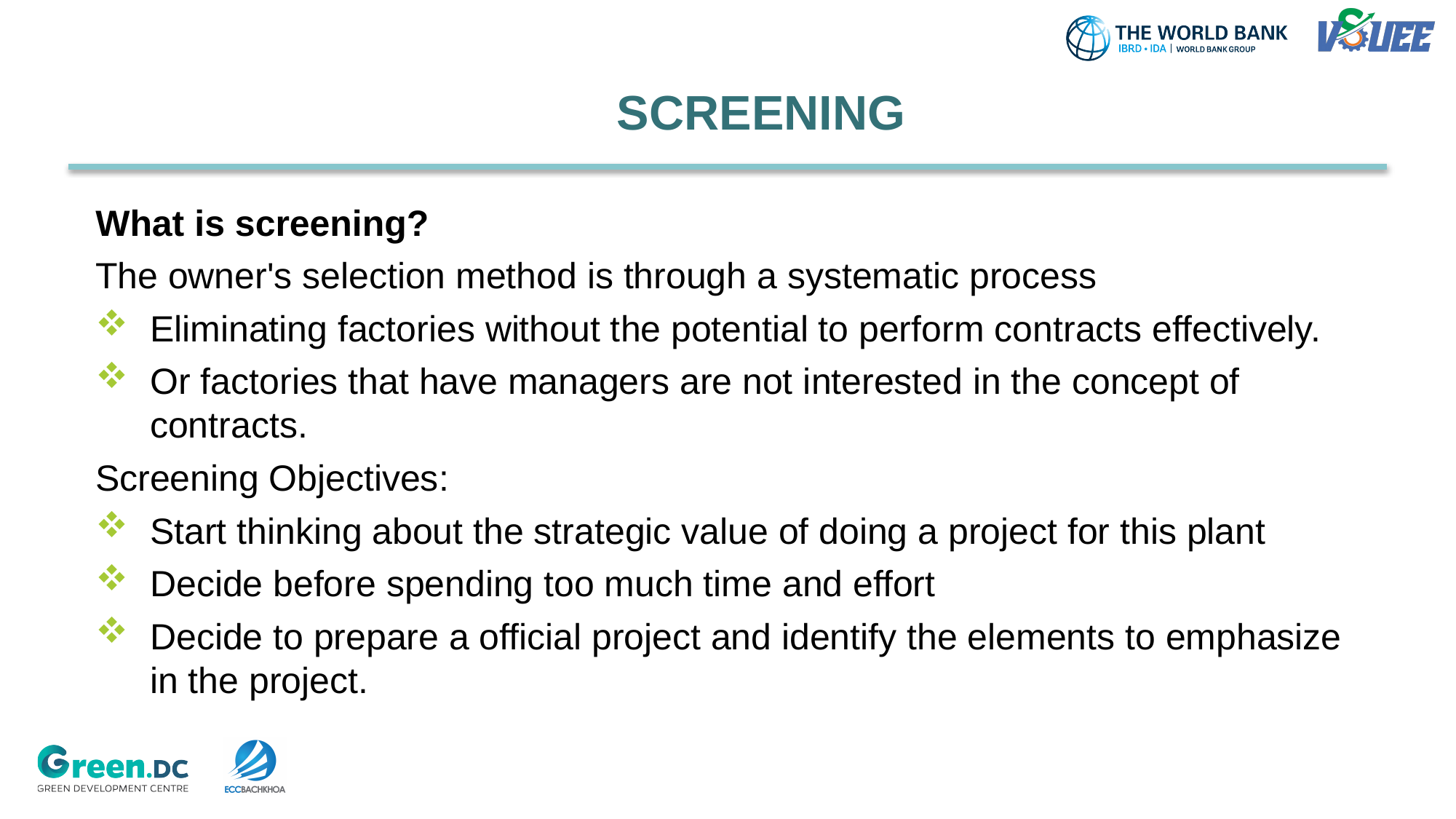

# SCREENING
What is screening?
The owner's selection method is through a systematic process
Eliminating factories without the potential to perform contracts effectively.
Or factories that have managers are not interested in the concept of contracts.
Screening Objectives:
Start thinking about the strategic value of doing a project for this plant
Decide before spending too much time and effort
Decide to prepare a official project and identify the elements to emphasize in the project.